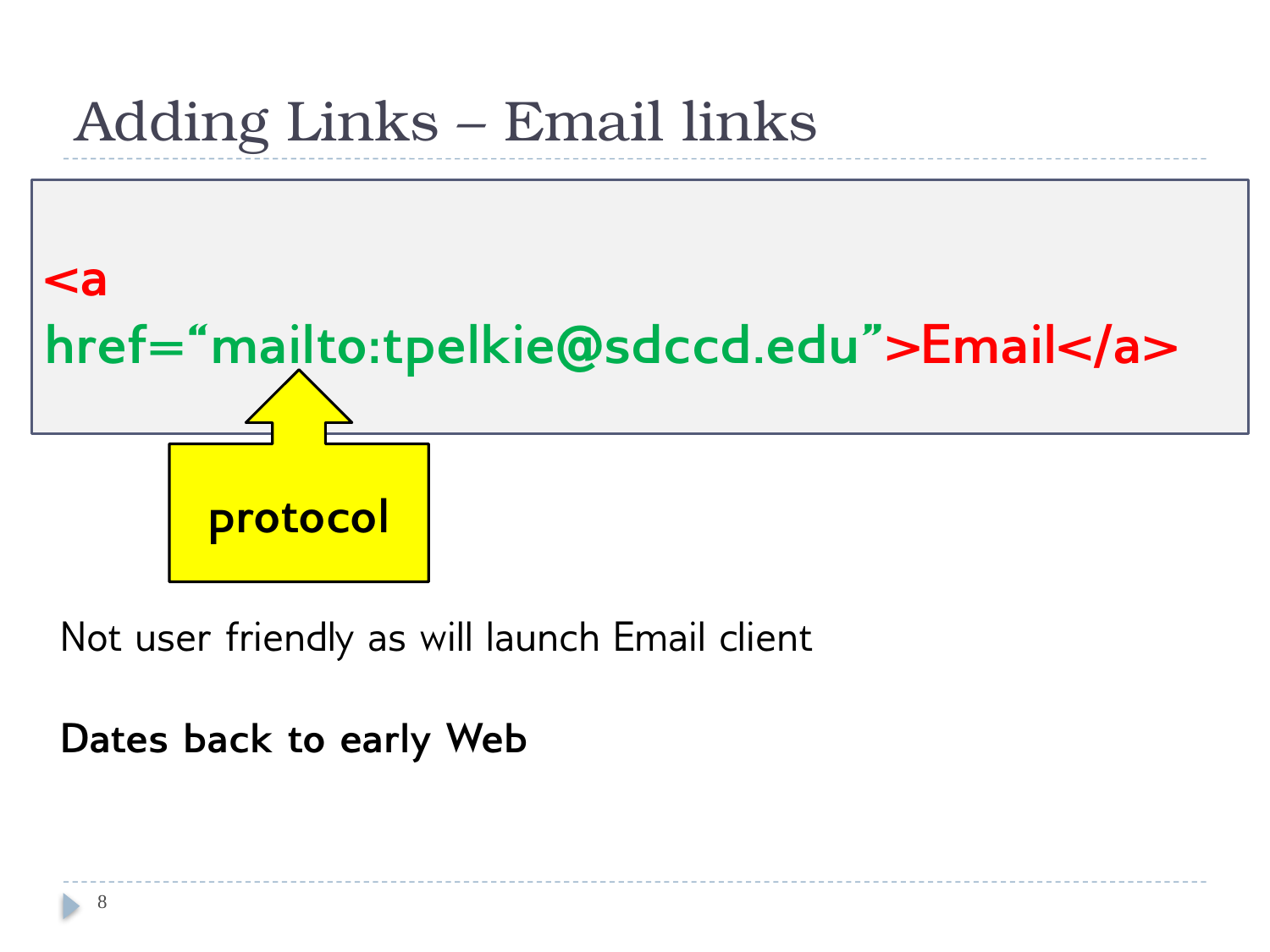

# Adding Links – Email links
<a href=“mailto:tpelkie@sdccd.edu”>Email</a>
protocol
Not user friendly as will launch Email client

Dates back to early Web

8